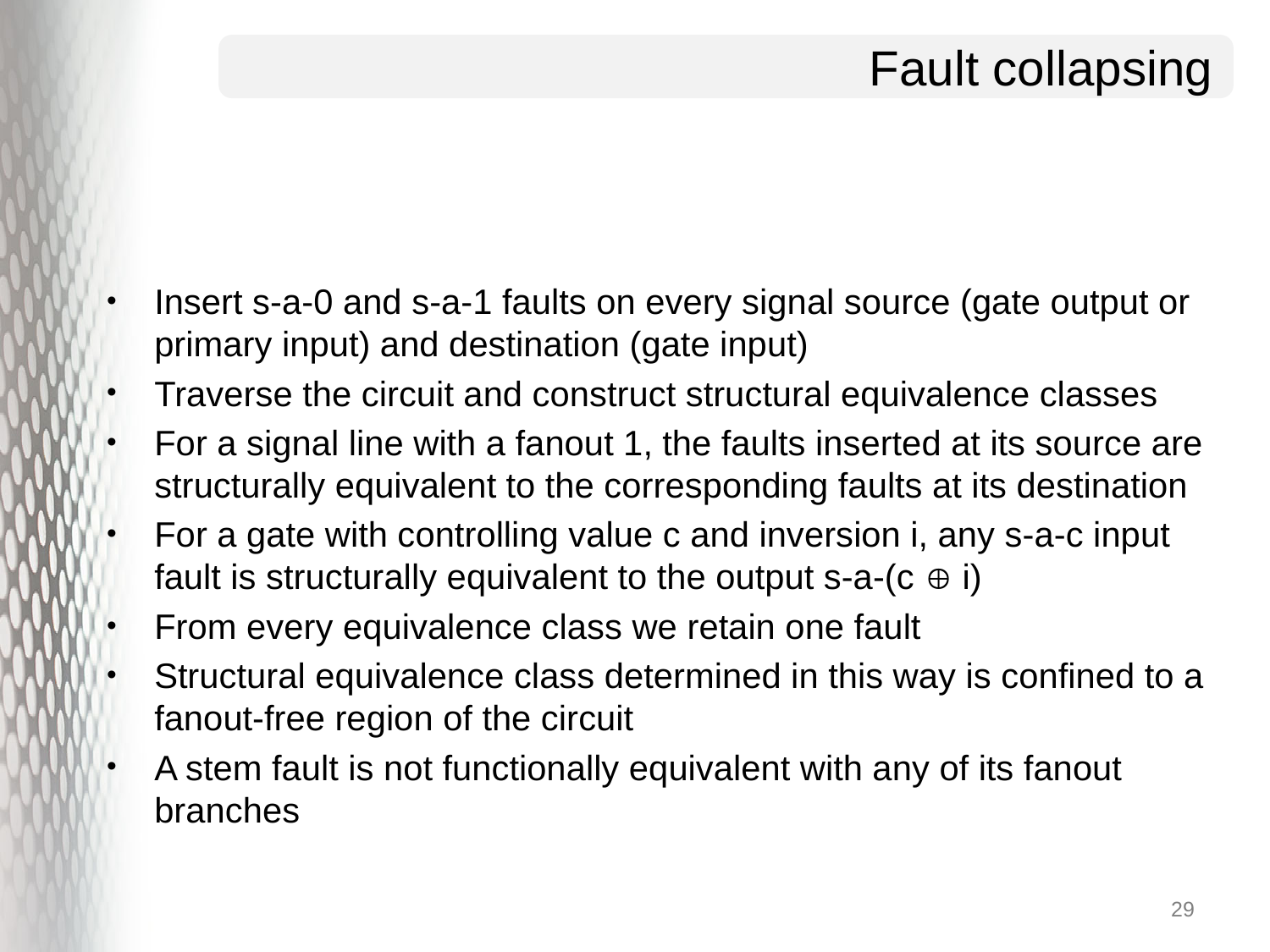

# Fault collapsing
Insert s-a-0 and s-a-1 faults on every signal source (gate output or primary input) and destination (gate input)
Traverse the circuit and construct structural equivalence classes
For a signal line with a fanout 1, the faults inserted at its source are structurally equivalent to the corresponding faults at its destination
For a gate with controlling value c and inversion i, any s-a-c input fault is structurally equivalent to the output s-a-(c ⊕ i)
From every equivalence class we retain one fault
Structural equivalence class determined in this way is confined to a fanout-free region of the circuit
A stem fault is not functionally equivalent with any of its fanout branches